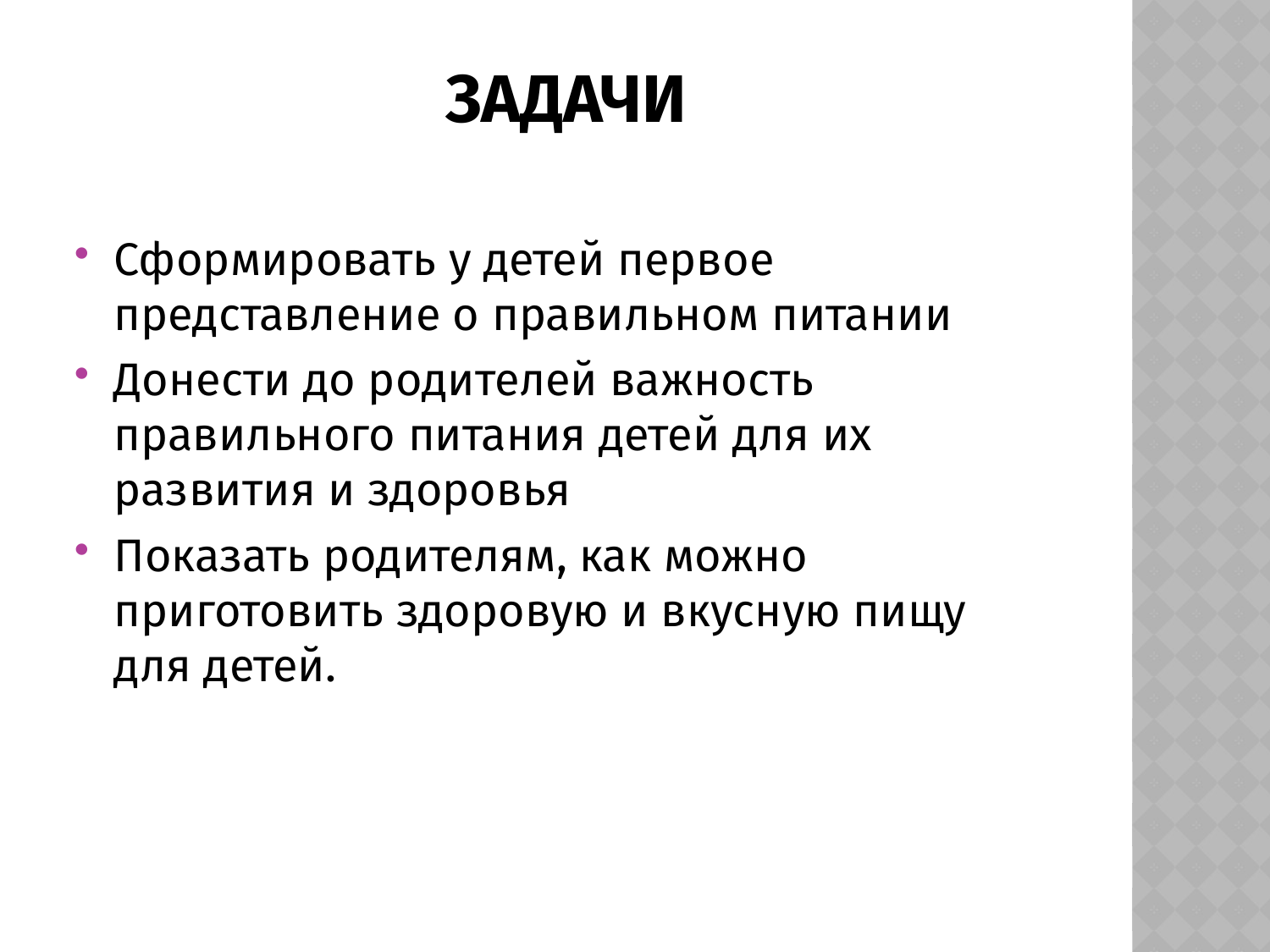

# задачи
Сформировать у детей первое представление о правильном питании
Донести до родителей важность правильного питания детей для их развития и здоровья
Показать родителям, как можно приготовить здоровую и вкусную пищу для детей.